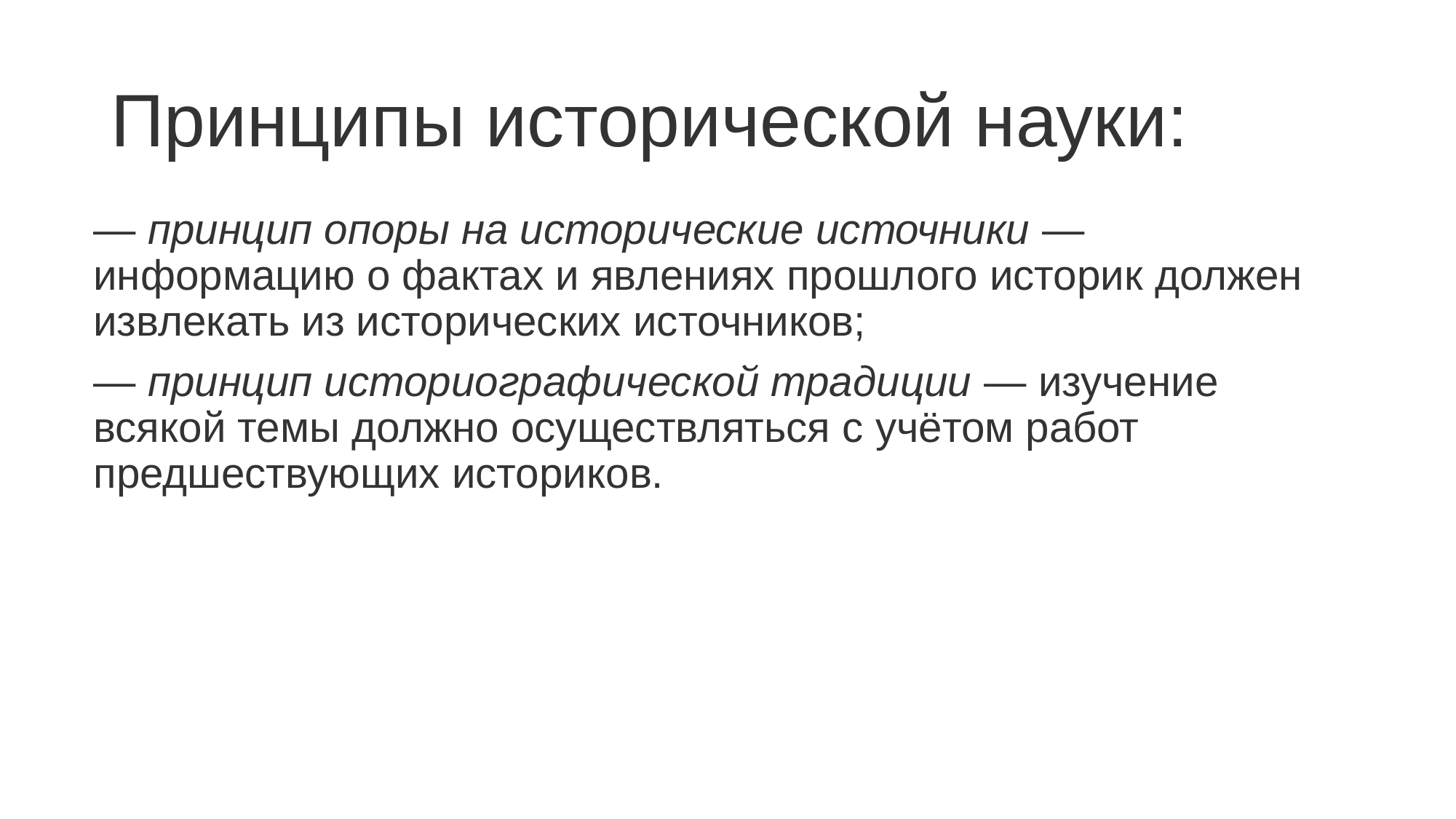

# Принципы исторической науки:
— принцип опоры на исторические источники — информацию о фактах и явлениях прошлого историк должен извлекать из исторических источников;
— принцип историографической традиции — изучение всякой темы должно осуществляться с учётом работ предшествующих историков.